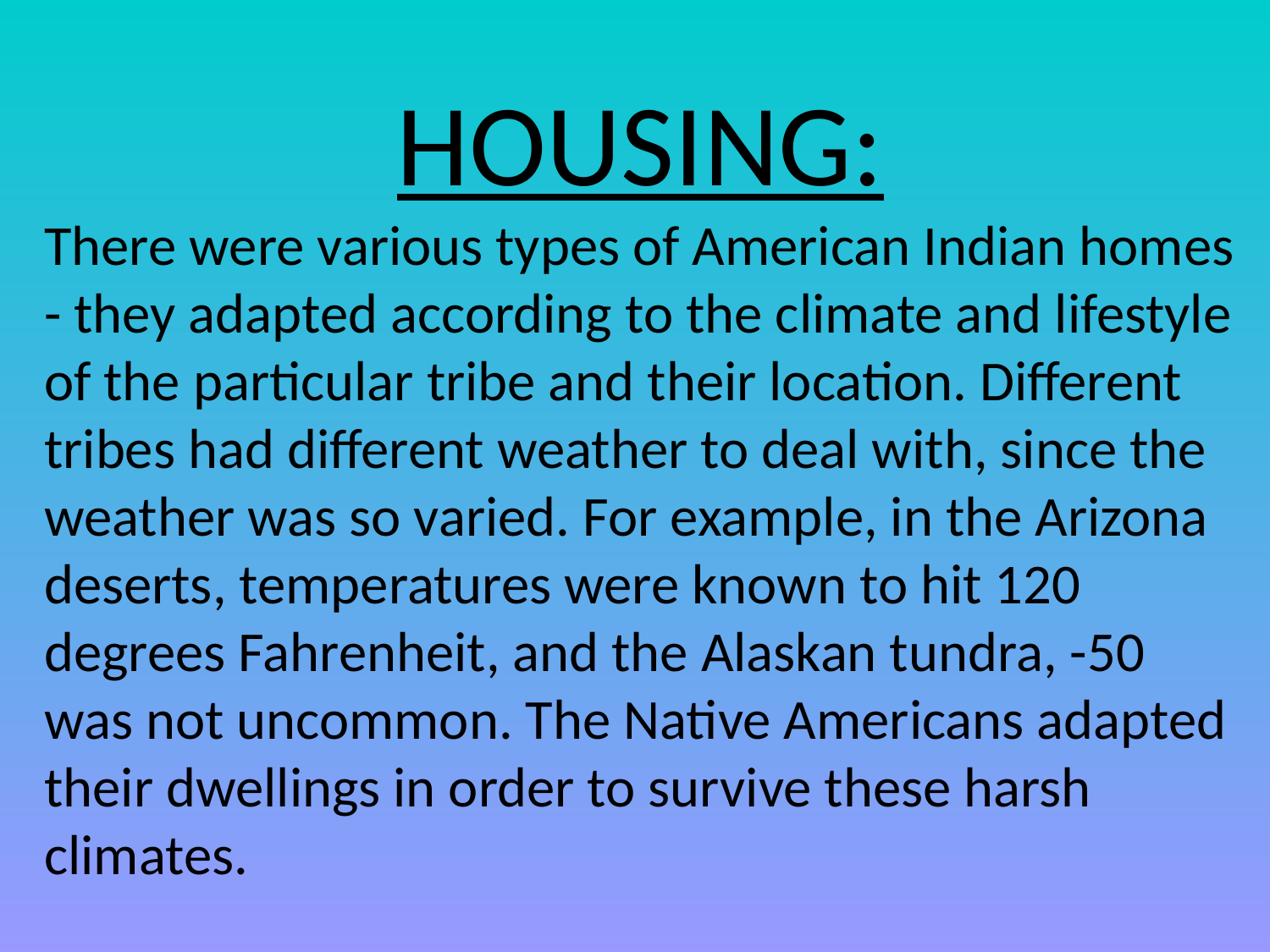

HOUSING:
There were various types of American Indian homes - they adapted according to the climate and lifestyle of the particular tribe and their location. Different tribes had different weather to deal with, since the weather was so varied. For example, in the Arizona deserts, temperatures were known to hit 120 degrees Fahrenheit, and the Alaskan tundra, -50 was not uncommon. The Native Americans adapted their dwellings in order to survive these harsh climates.